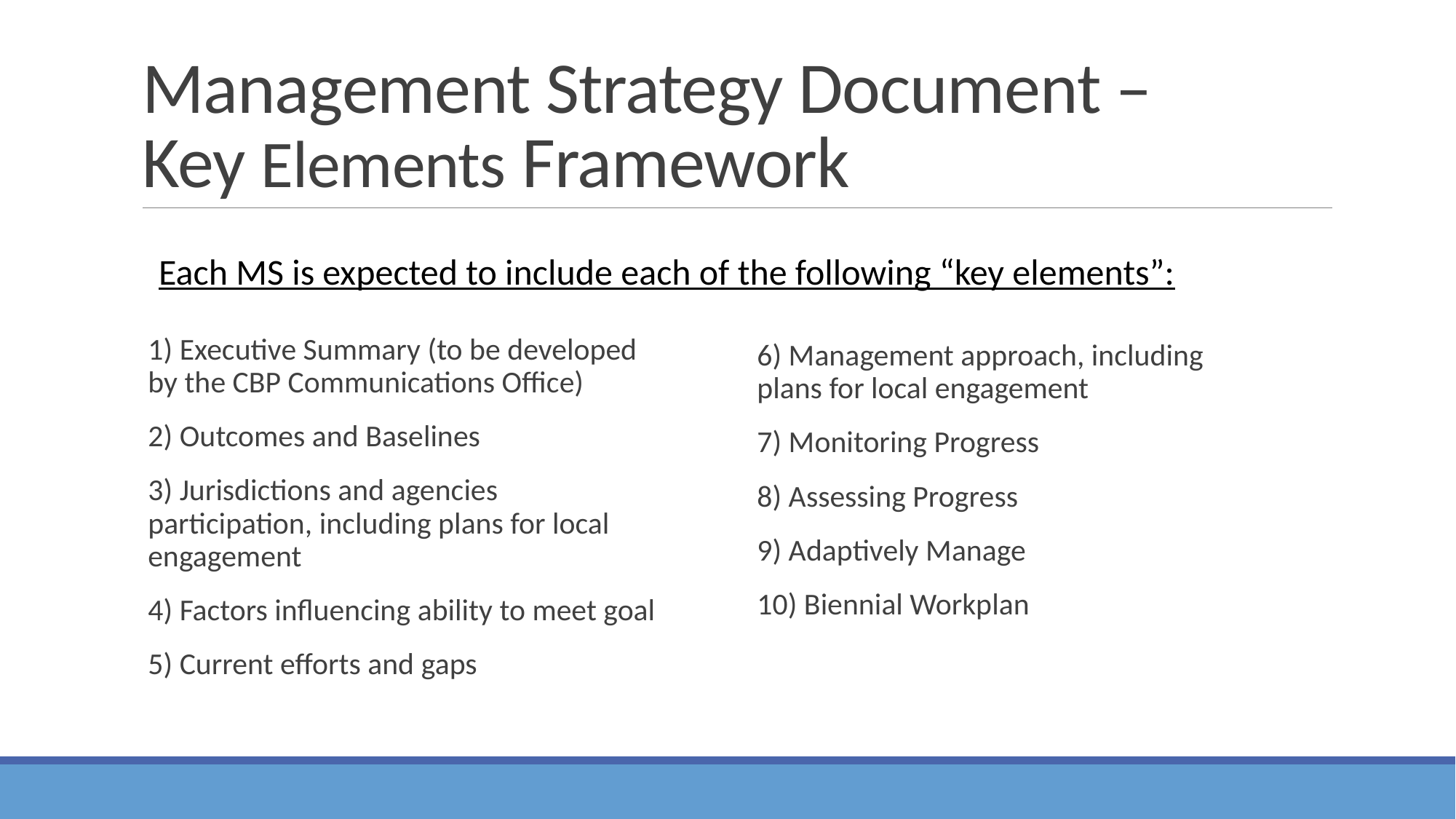

# Management Strategy Document – Key Elements Framework

6) Management approach, including plans for local engagement
7) Monitoring Progress
8) Assessing Progress
9) Adaptively Manage
10) Biennial Workplan
Each MS is expected to include each of the following “key elements”:

1) Executive Summary (to be developed by the CBP Communications Office)
2) Outcomes and Baselines
3) Jurisdictions and agencies participation, including plans for local engagement
4) Factors influencing ability to meet goal
5) Current efforts and gaps